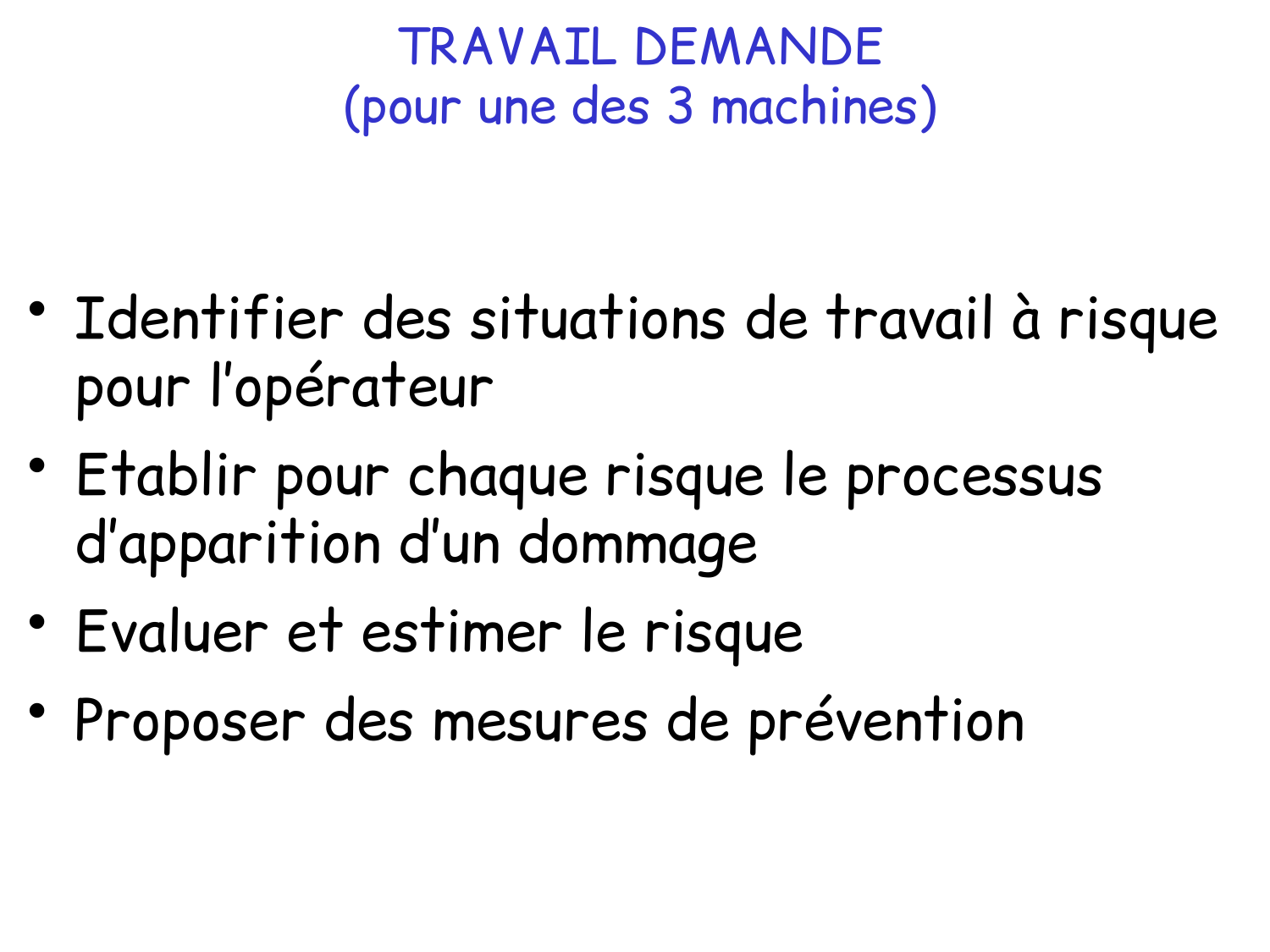

# TRAVAIL DEMANDE (pour une des 3 machines)
Identifier des situations de travail à risque pour l’opérateur
Etablir pour chaque risque le processus d’apparition d’un dommage
Evaluer et estimer le risque
Proposer des mesures de prévention